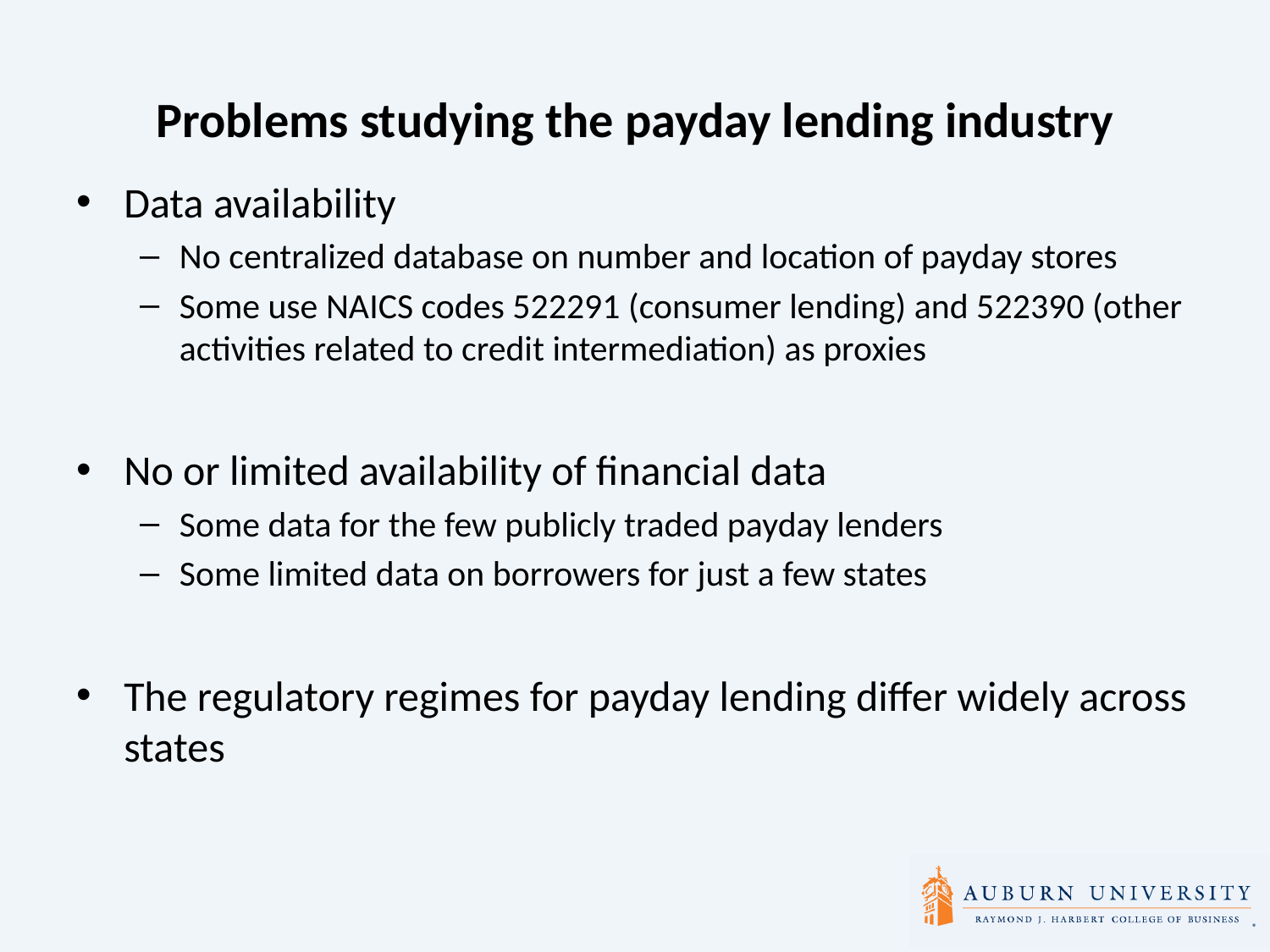

# Problems studying the payday lending industry
Data availability
No centralized database on number and location of payday stores
Some use NAICS codes 522291 (consumer lending) and 522390 (other activities related to credit intermediation) as proxies

No or limited availability of financial data
Some data for the few publicly traded payday lenders
Some limited data on borrowers for just a few states

The regulatory regimes for payday lending differ widely across states